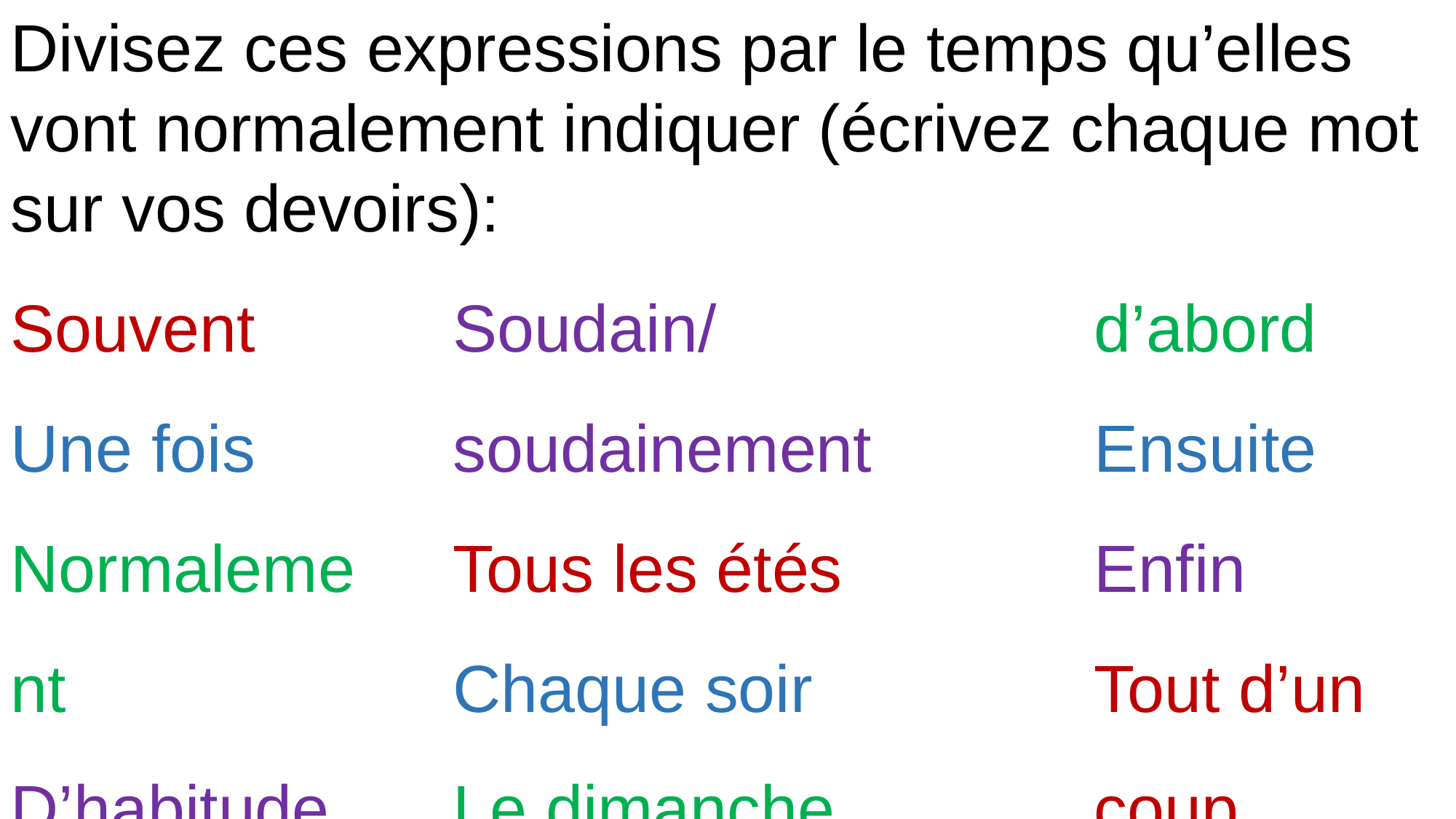

Divisez ces expressions par le temps qu’elles vont normalement indiquer (écrivez chaque mot sur vos devoirs):
Souvent
Une fois
Normalement
D’habitude
À ce moment
Soudain/soudainement
Tous les étés
Chaque soir
Le dimanche
d’abord
Ensuite
Enfin
Tout d’un coup